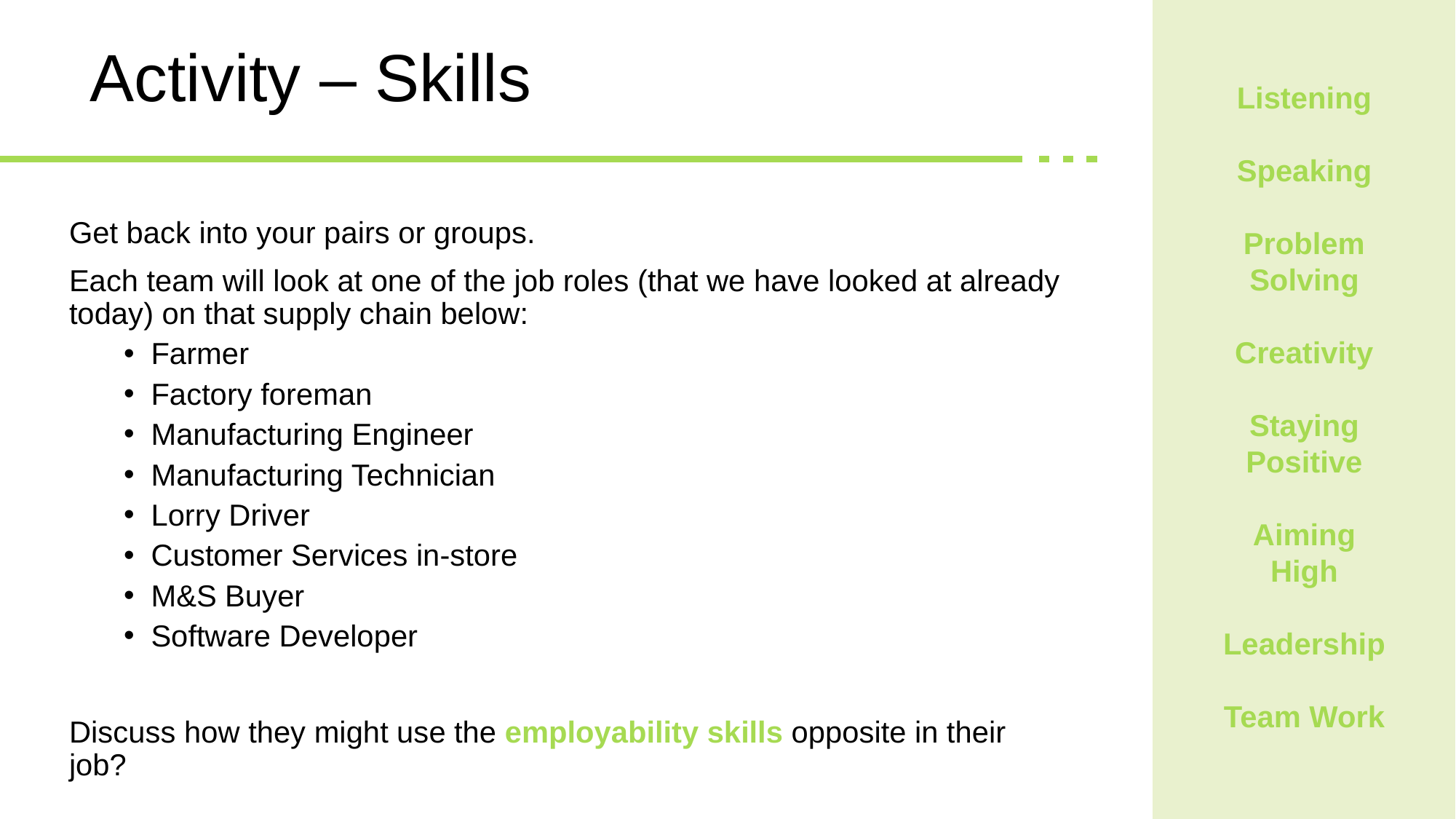

# Activity – Skills
Listening

Speaking

Problem Solving

Creativity

Staying Positive

Aiming High

Leadership

Team Work

Get back into your pairs or groups.
Each team will look at one of the job roles (that we have looked at already today) on that supply chain below:
Farmer
Factory foreman
Manufacturing Engineer
Manufacturing Technician
Lorry Driver
Customer Services in-store
M&S Buyer
Software Developer

Discuss how they might use the employability skills opposite in their job?